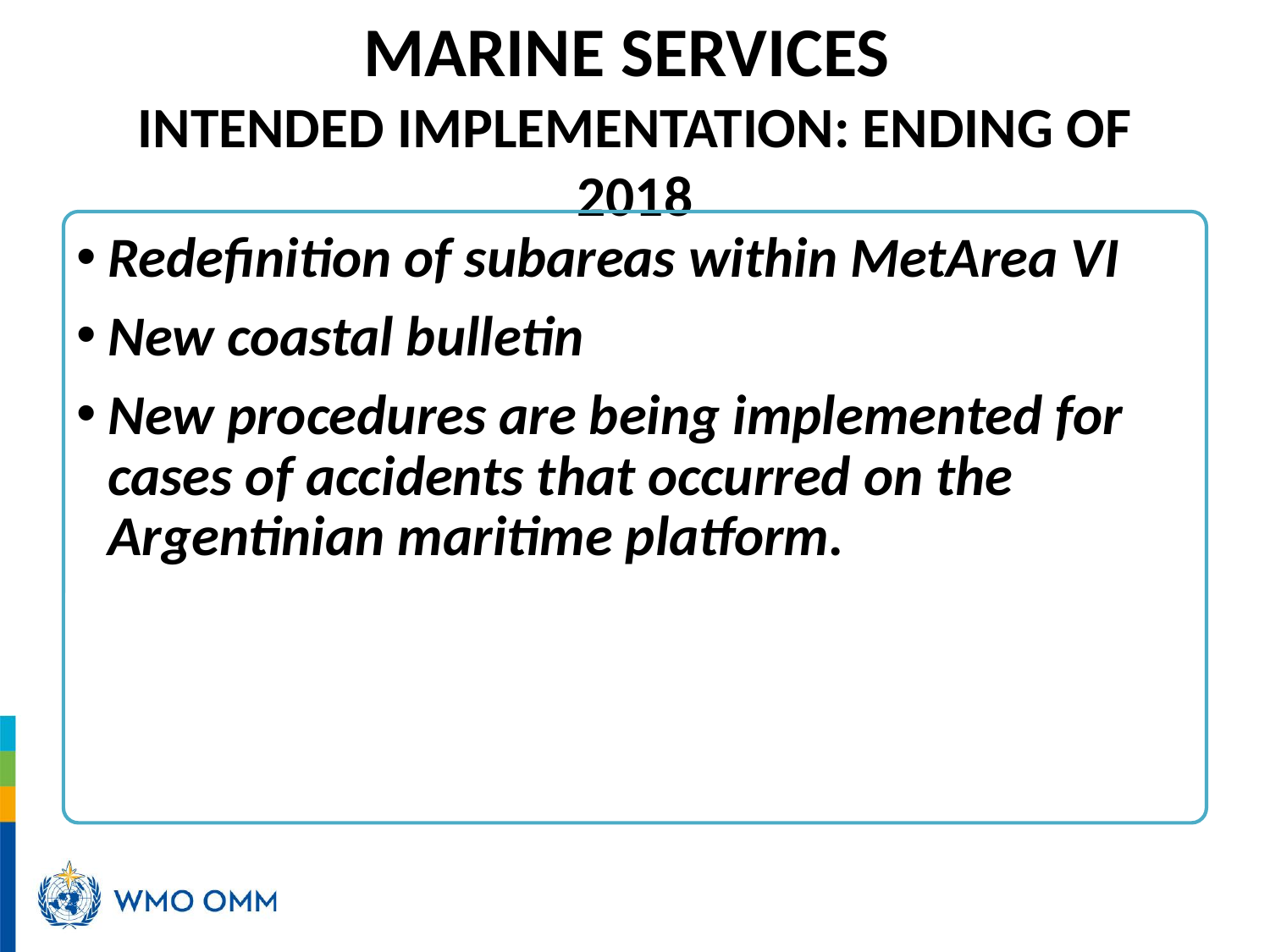

# MARINE SERVICES INTENDED IMPLEMENTATION: ENDING OF 2018

Redefinition of subareas within MetArea VI
New coastal bulletin
New procedures are being implemented for cases of accidents that occurred on the Argentinian maritime platform.